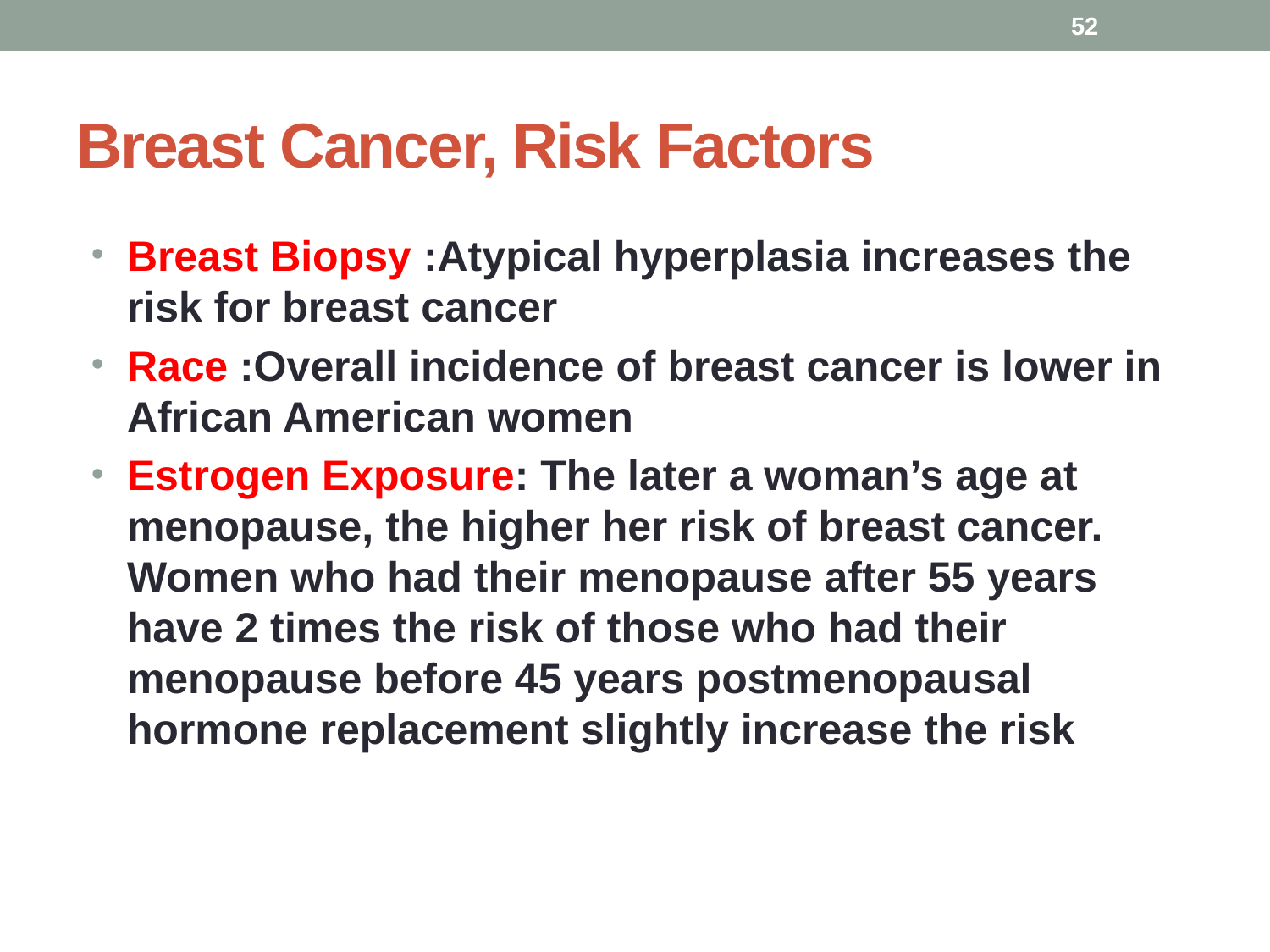

52
# Breast Cancer, Risk Factors
Breast Biopsy :Atypical hyperplasia increases the risk for breast cancer
Race :Overall incidence of breast cancer is lower in African American women
Estrogen Exposure: The later a woman’s age at menopause, the higher her risk of breast cancer. Women who had their menopause after 55 years have 2 times the risk of those who had their menopause before 45 years postmenopausal hormone replacement slightly increase the risk